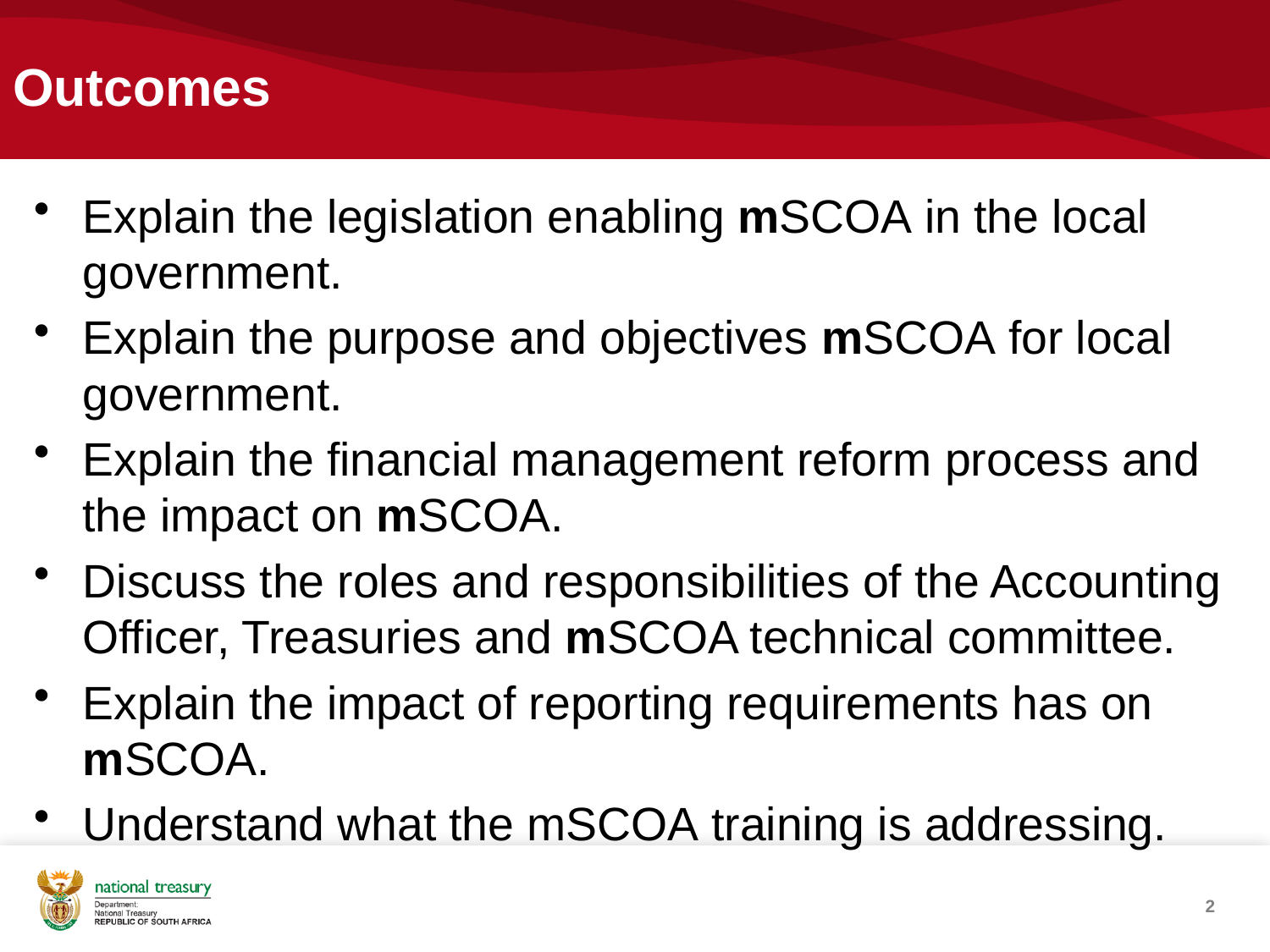

# Outcomes
Explain the legislation enabling mSCOA in the local government.
Explain the purpose and objectives mSCOA for local government.
Explain the financial management reform process and the impact on mSCOA.
Discuss the roles and responsibilities of the Accounting Officer, Treasuries and mSCOA technical committee.
Explain the impact of reporting requirements has on mSCOA.
Understand what the mSCOA training is addressing.

2